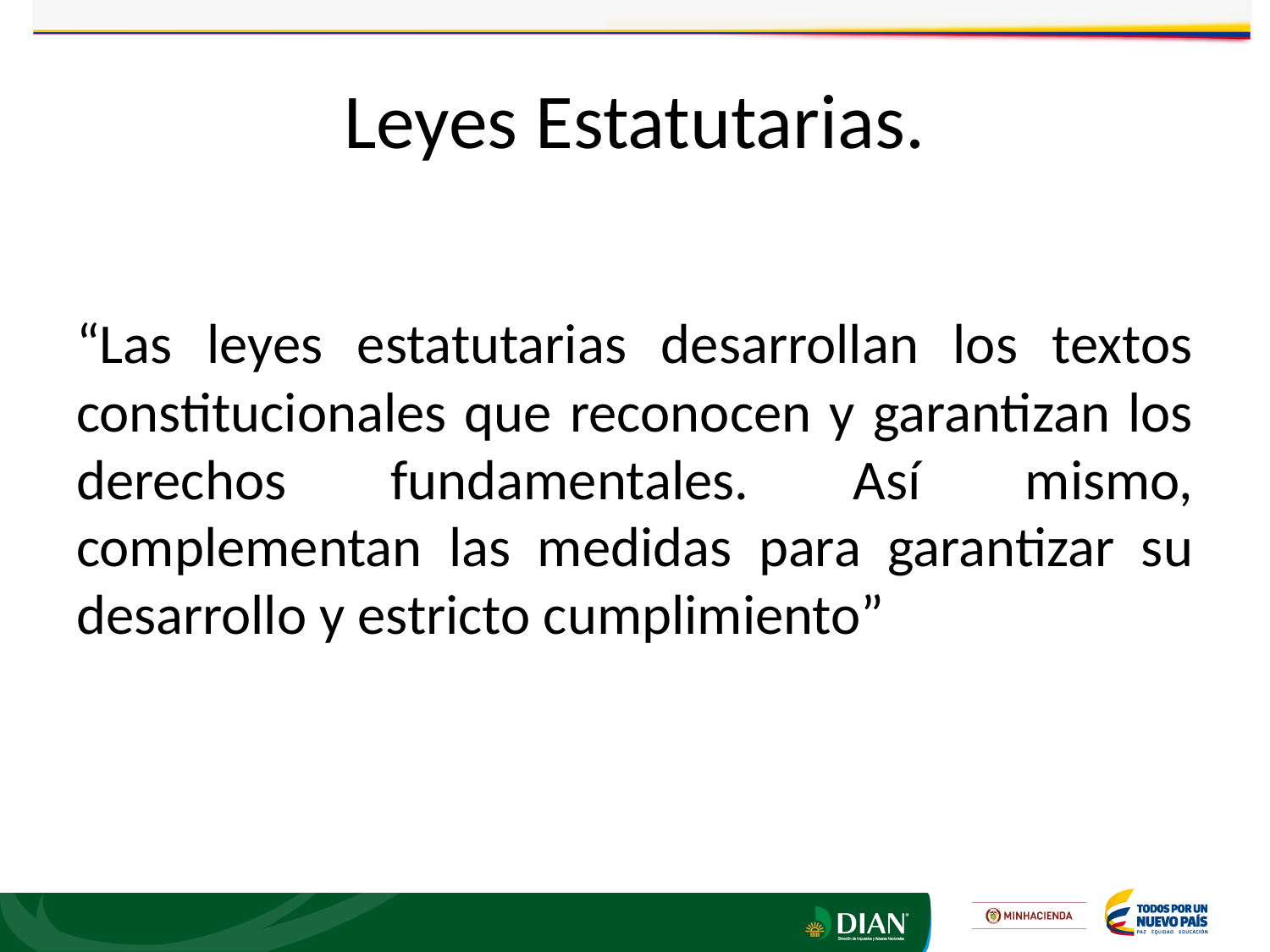

# Leyes Estatutarias.

“Las leyes estatutarias desarrollan los textos constitucionales que reconocen y garantizan los derechos fundamentales. Así mismo, complementan las medidas para garantizar su desarrollo y estricto cumplimiento”